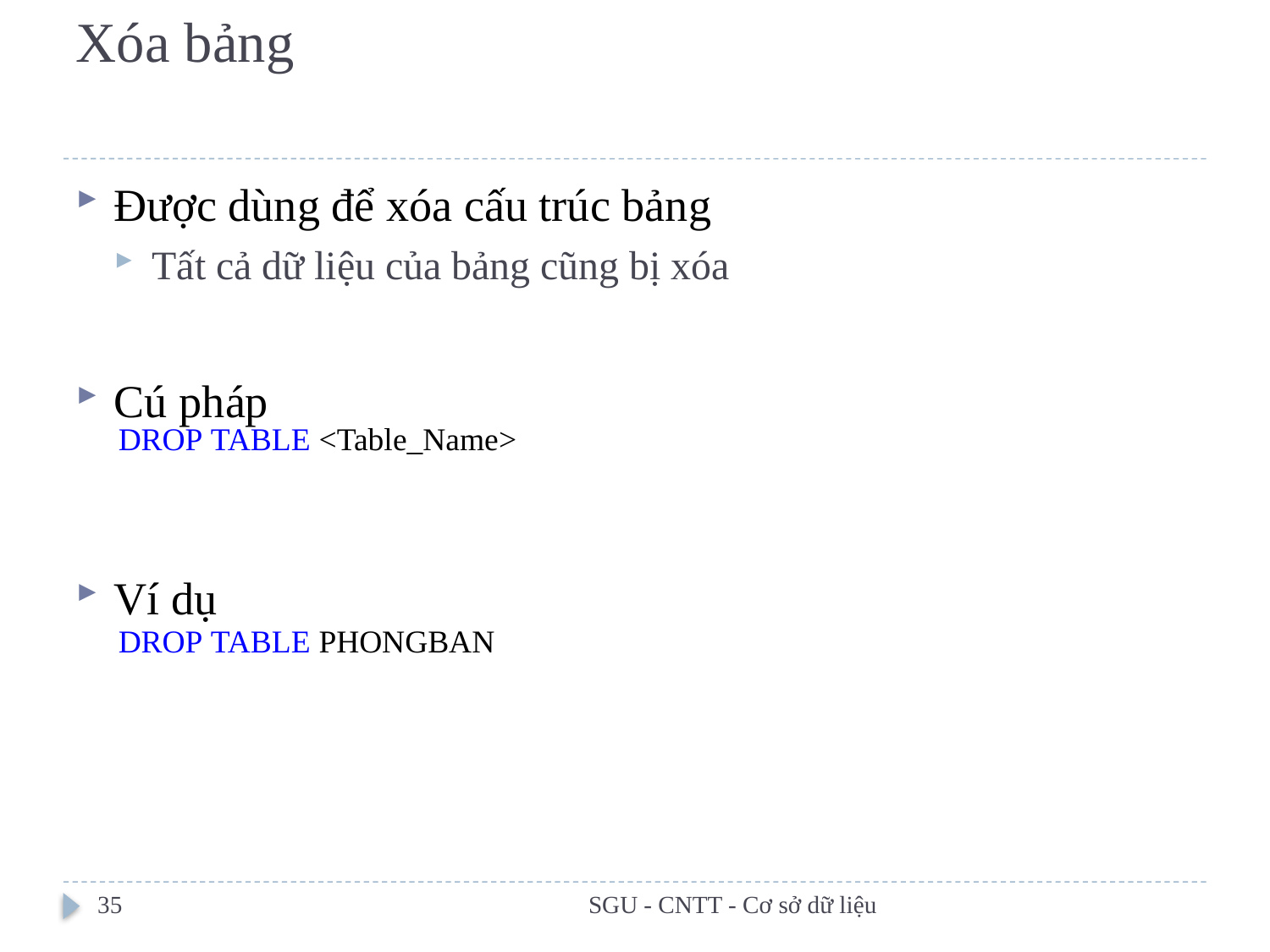

# Xóa bảng
Được dùng để xóa cấu trúc bảng
Tất cả dữ liệu của bảng cũng bị xóa

Cú pháp

Ví dụ

DROP TABLE <Table_Name>
DROP TABLE PHONGBAN
35
SGU - CNTT - Cơ sở dữ liệu